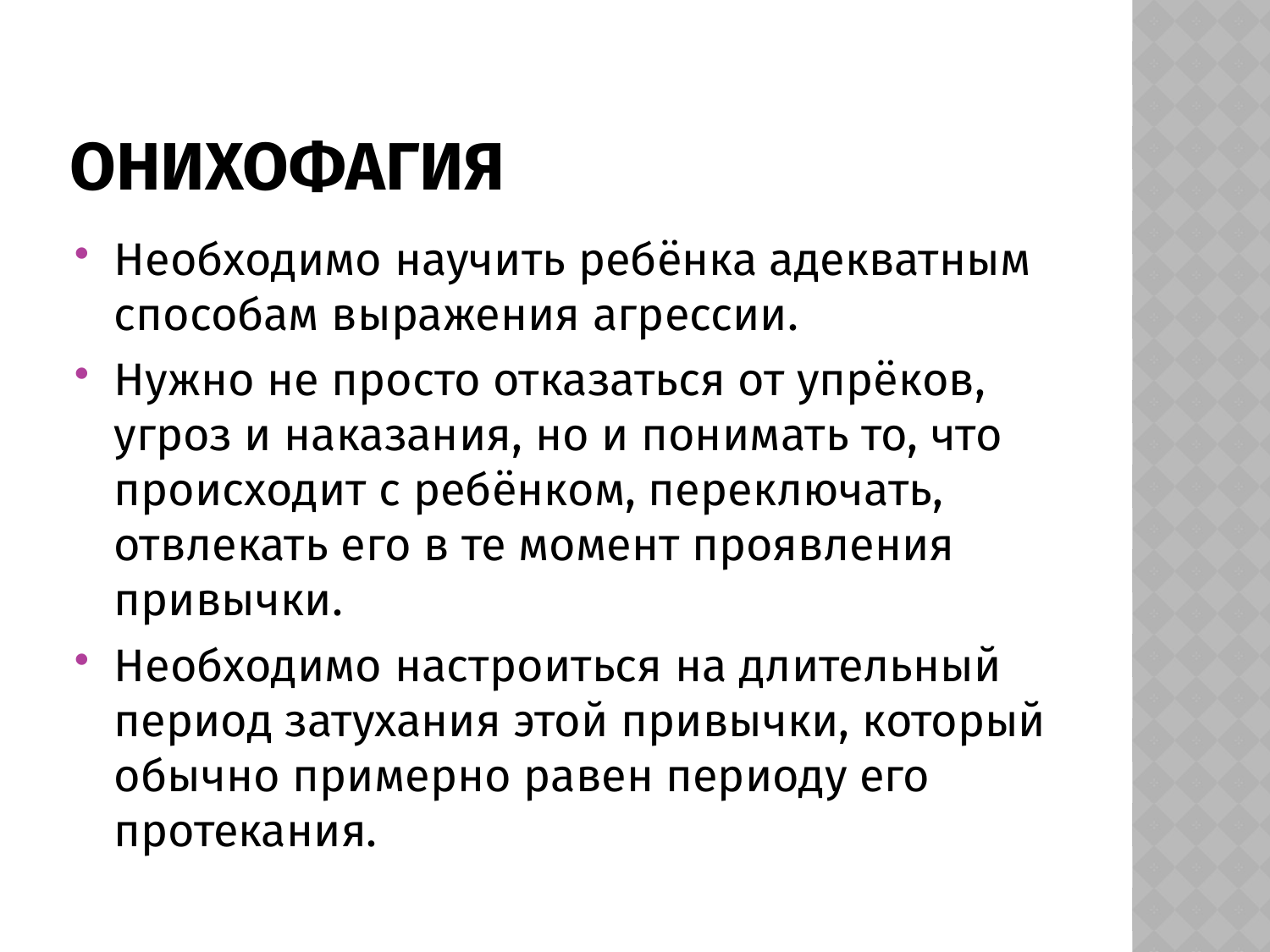

# Онихофагия
Необходимо научить ребёнка адекватным способам выражения агрессии.
Нужно не просто отказаться от упрёков, угроз и наказания, но и понимать то, что происходит с ребёнком, переключать, отвлекать его в те момент проявления привычки.
Необходимо настроиться на длительный период затухания этой привычки, который обычно примерно равен периоду его протекания.